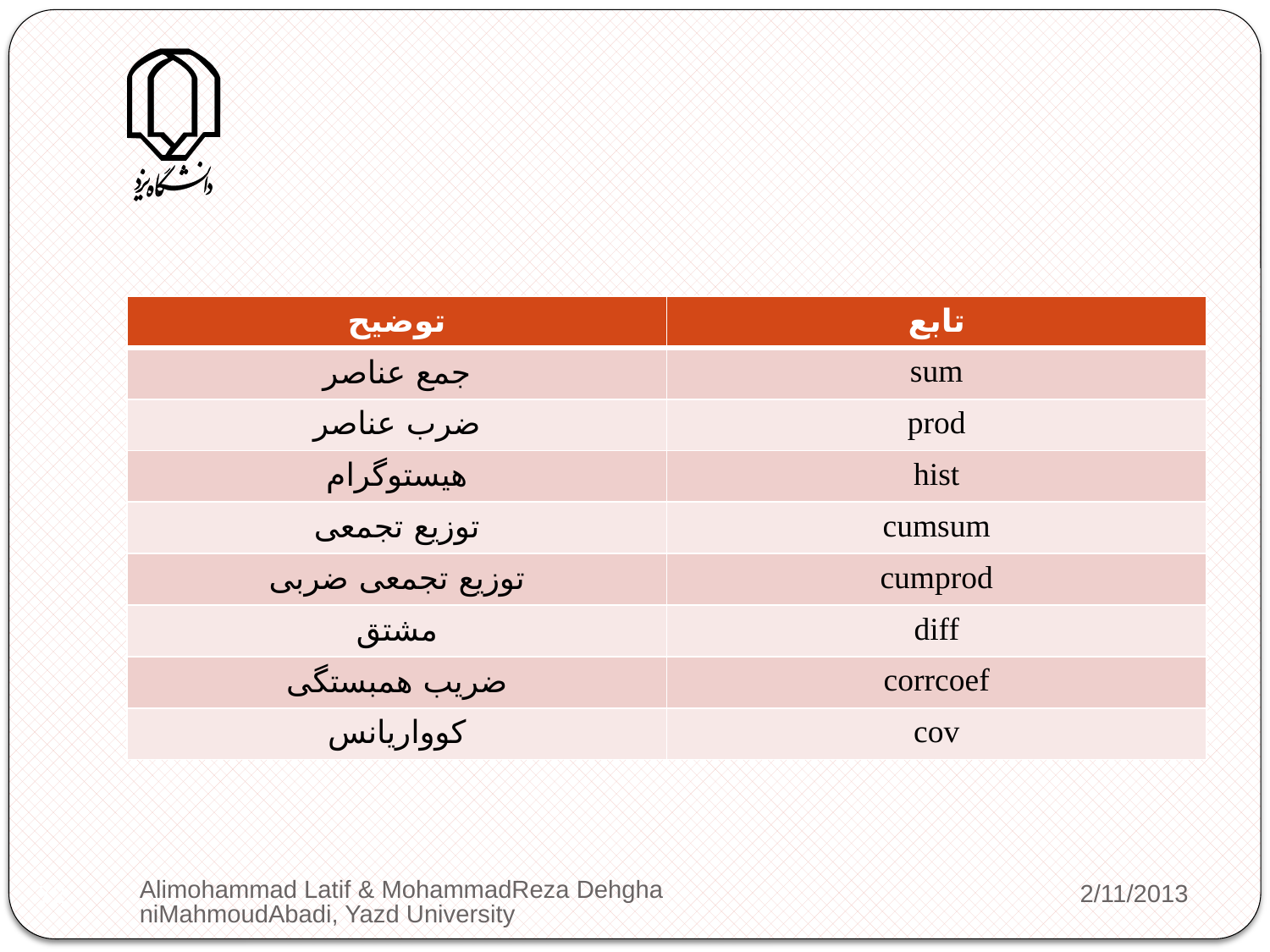

| توضیح | تابع |
| --- | --- |
| جمع عناصر | sum |
| ضرب عناصر | prod |
| هیستوگرام | hist |
| توزیع تجمعی | cumsum |
| توزیع تجمعی ضربی | cumprod |
| مشتق | diff |
| ضریب همبستگی | corrcoef |
| کوواریانس | cov |
Alimohammad Latif & MohammadReza DehghaniMahmoudAbadi, Yazd University
2/11/2013
72